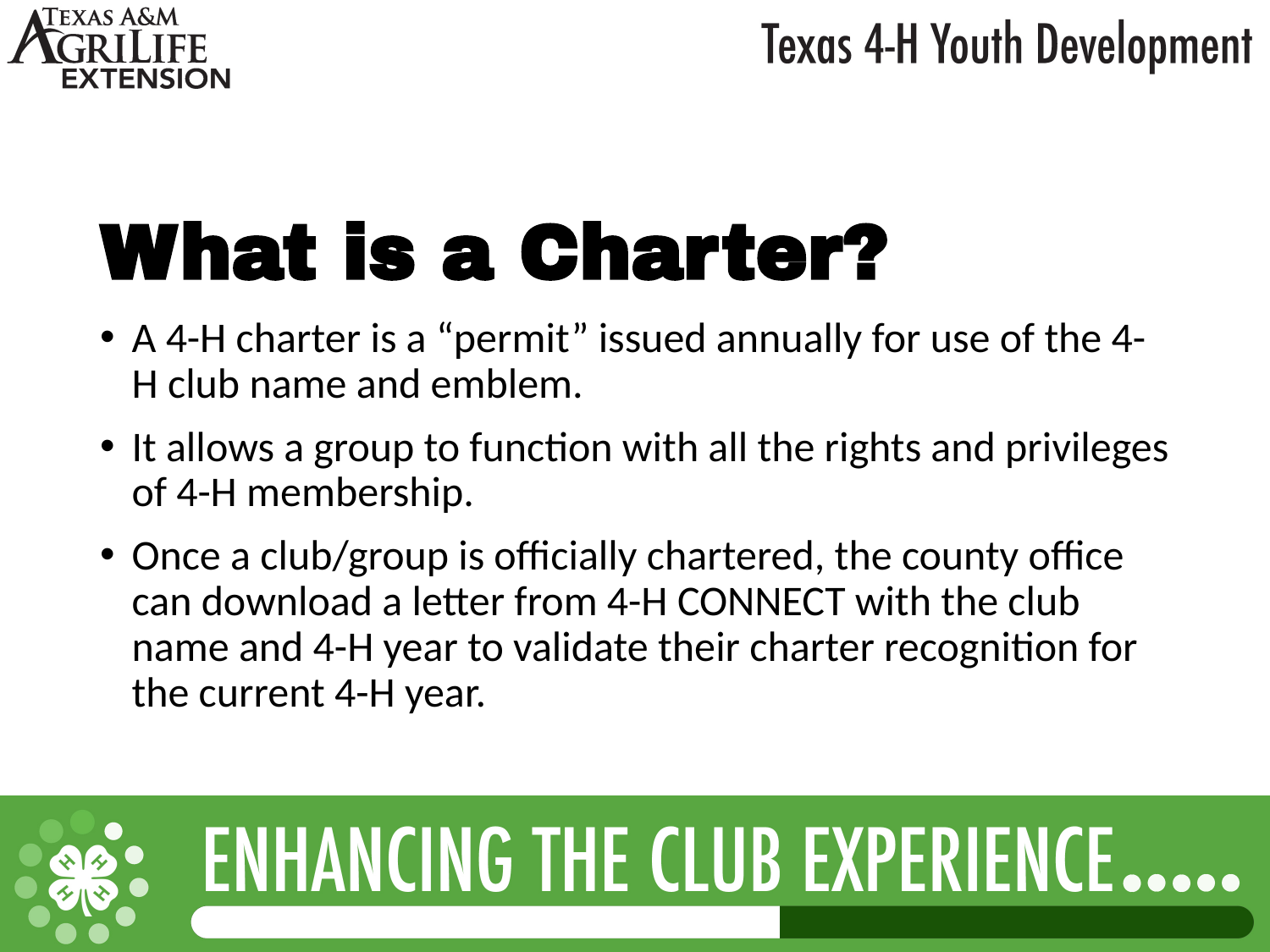

# What is a Charter?
A 4-H charter is a “permit” issued annually for use of the 4-H club name and emblem.
It allows a group to function with all the rights and privileges of 4-H membership.
Once a club/group is officially chartered, the county office can download a letter from 4-H CONNECT with the club name and 4-H year to validate their charter recognition for the current 4-H year.